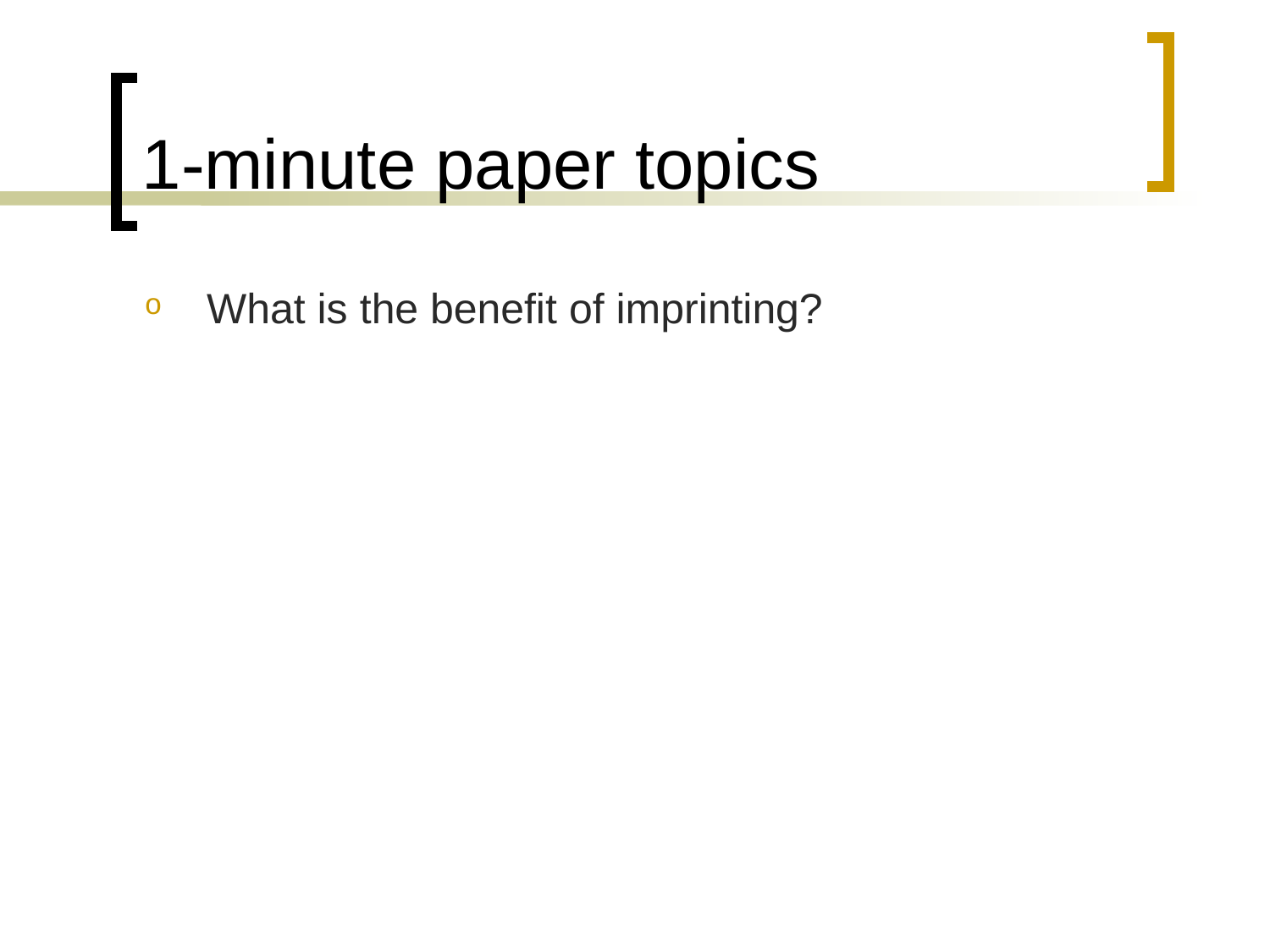

# 1-minute paper topics
What is the benefit of imprinting?